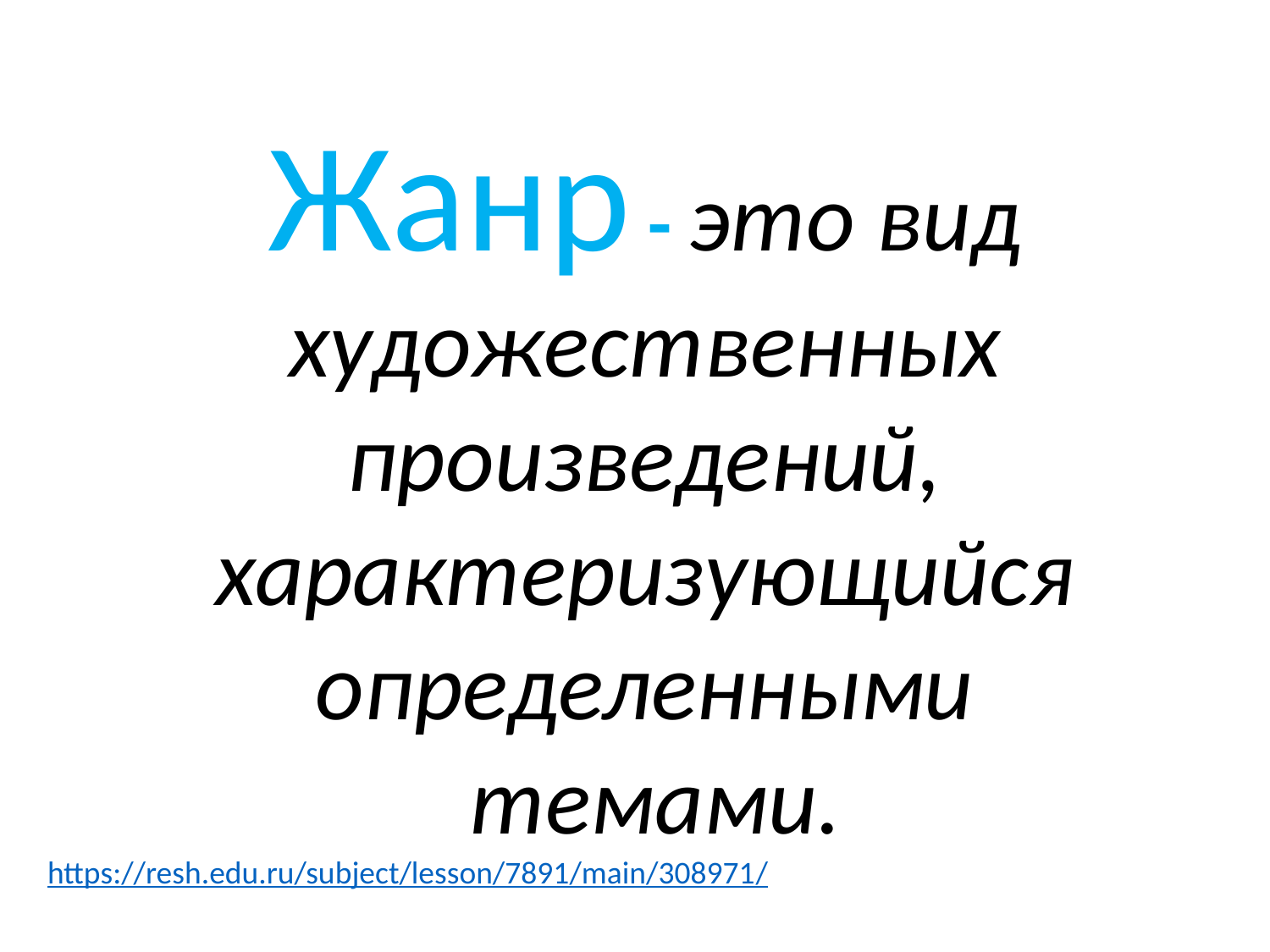

Жанр - это вид художественных произведений, характеризующийся определенными
 темами.
https://resh.edu.ru/subject/lesson/7891/main/308971/